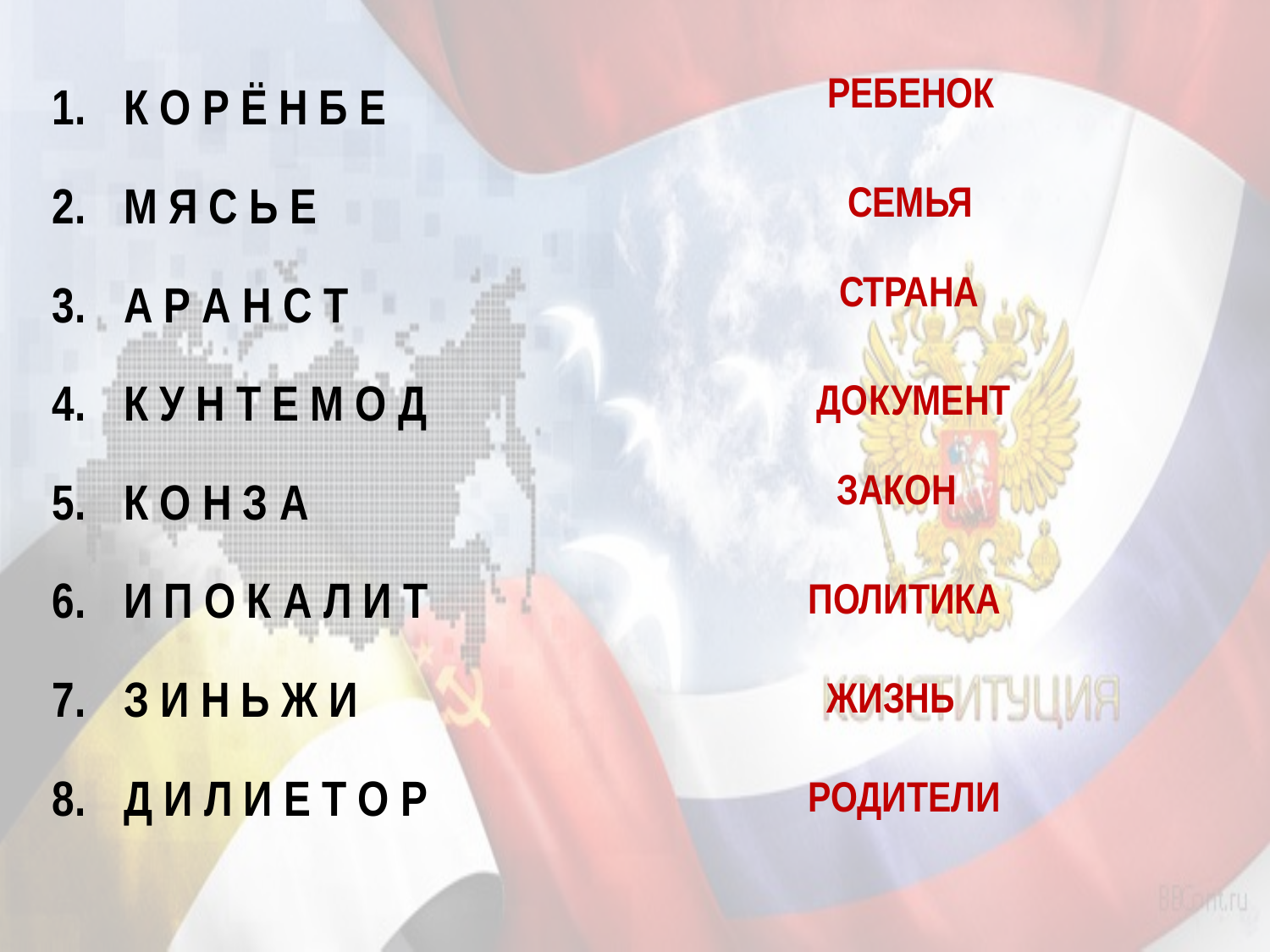

К О Р Ё Н Б Е
М Я С Ь Е
А Р А Н С Т
К У Н Т Е М О Д
К О Н З А
И П О К А Л И Т
З И Н Ь Ж И
Д И Л И Е Т О Р
РЕБЕНОК
СЕМЬЯ
СТРАНА
ДОКУМЕНТ
ЗАКОН
ПОЛИТИКА
ЖИЗНЬ
РОДИТЕЛИ